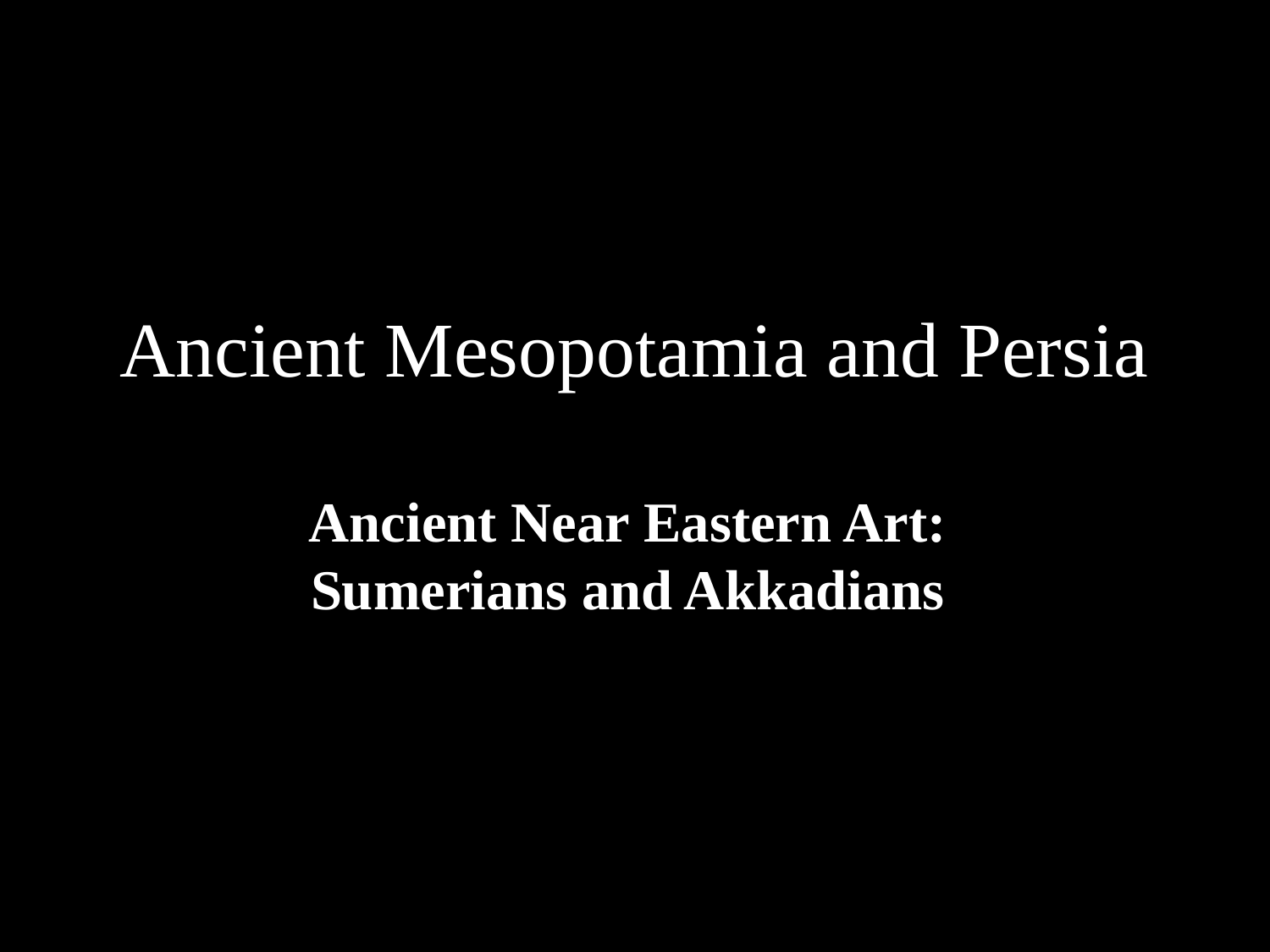

# Ancient Mesopotamia and Persia Ancient Near Eastern Art: Sumerians and Akkadians